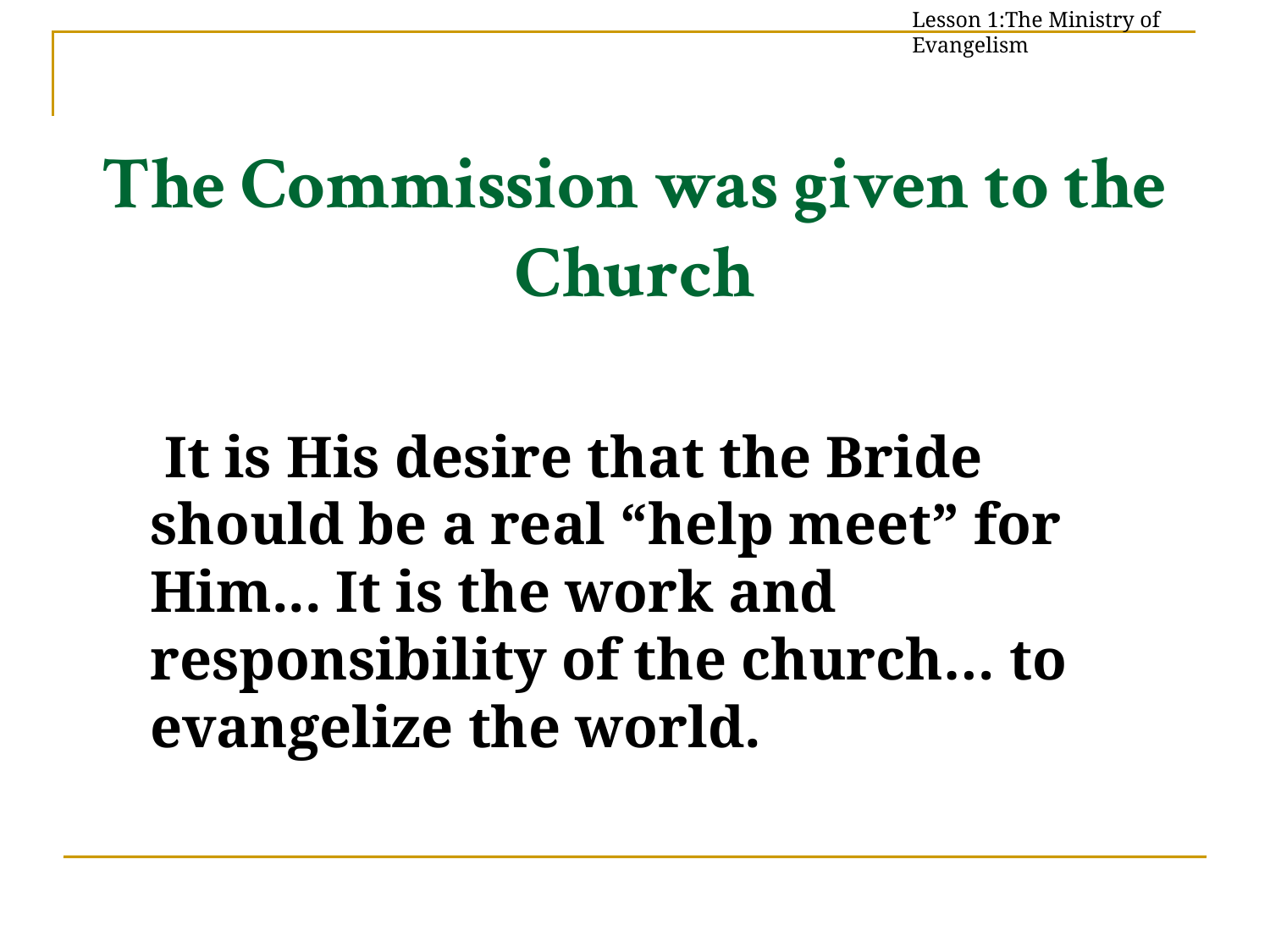

Lesson 1:The Ministry of Evangelism
# The Commission was given to the Church
 It is His desire that the Bride should be a real “help meet” for Him... It is the work and responsibility of the church… to evangelize the world.